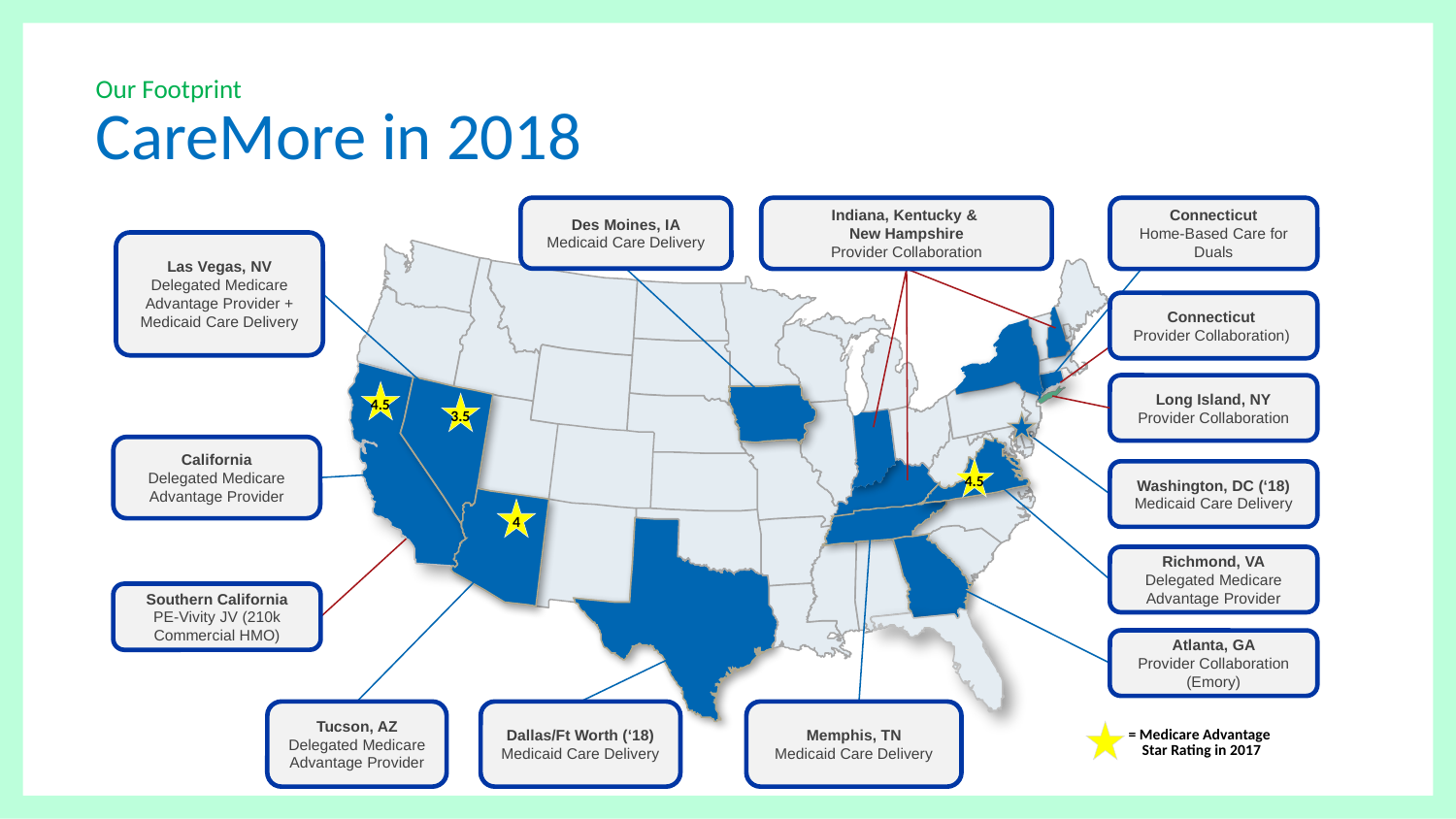

Our Footprint
# CareMore in 2018
Des Moines, IA
Medicaid Care Delivery
Indiana, Kentucky &
New Hampshire
Provider Collaboration
Connecticut
Home-Based Care for Duals
Las Vegas, NV
Delegated Medicare Advantage Provider +
Medicaid Care Delivery

Connecticut
Provider Collaboration)

Long Island, NY
Provider Collaboration

4.5

3.5

California
Delegated Medicare Advantage Provider

4.5

Washington, DC (‘18)
Medicaid Care Delivery

4

Richmond, VA
Delegated Medicare Advantage Provider

Southern California
PE-Vivity JV (210k Commercial HMO)

Atlanta, GA
Provider Collaboration (Emory)
Tucson, AZ
Delegated Medicare Advantage Provider
Dallas/Ft Worth (‘18)
Medicaid Care Delivery
Memphis, TN
Medicaid Care Delivery
         = Medicare Advantage
             Star Rating in 2017